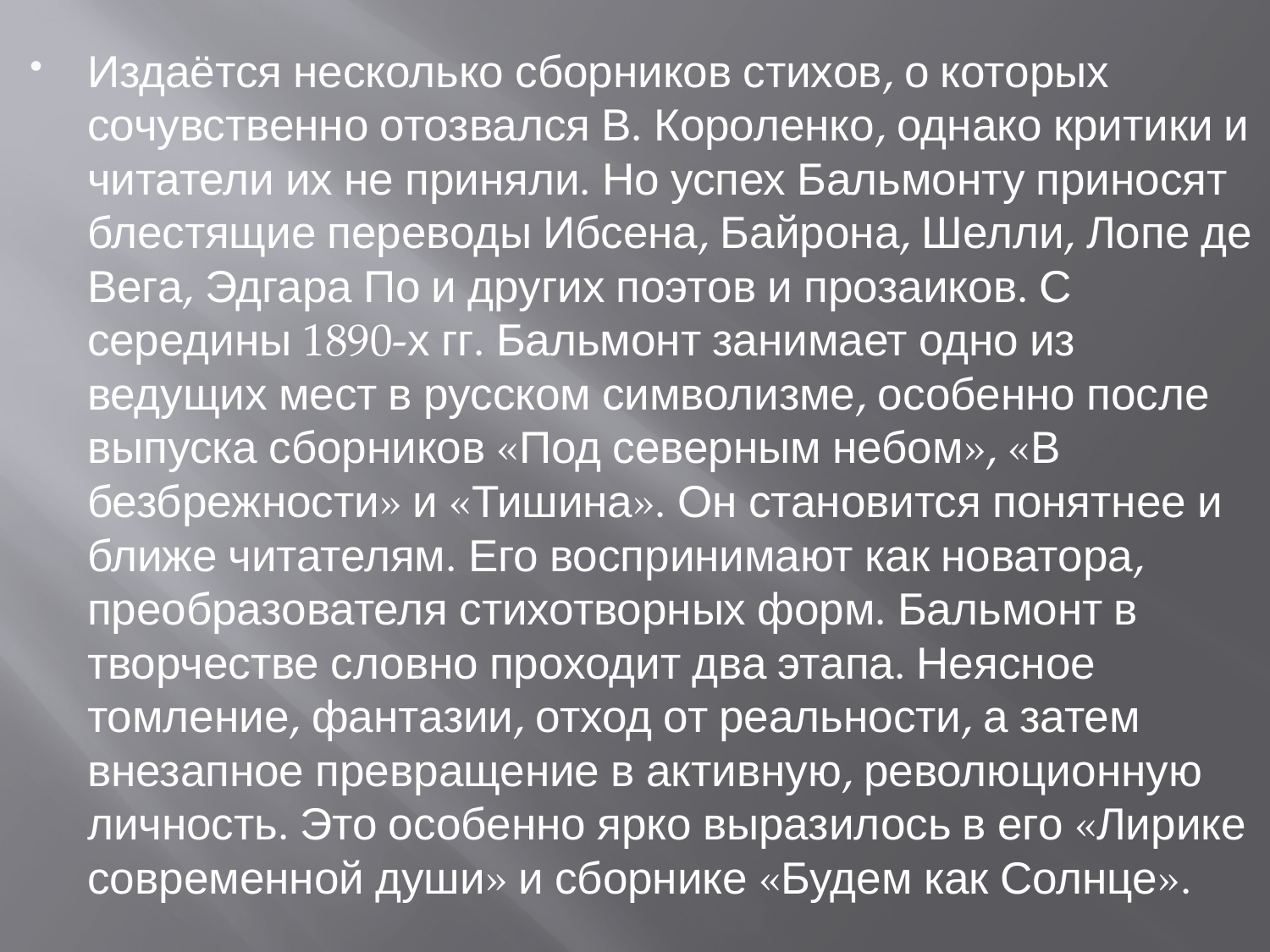

#
Издаётся несколько сборников стихов, о которых сочувственно отозвался В. Короленко, однако критики и читатели их не приняли. Но успех Бальмонту приносят блестящие переводы Ибсена, Байрона, Шелли, Лопе де Вега, Эдгара По и других поэтов и прозаиков. С середины 1890-х гг. Бальмонт занимает одно из ведущих мест в русском символизме, особенно после выпуска сборников «Под северным небом», «В безбрежности» и «Тишина». Он становится понятнее и ближе читателям. Его воспринимают как новатора, преобразователя стихотворных форм. Бальмонт в творчестве словно проходит два этапа. Неясное томление, фантазии, отход от реальности, а затем внезапное превращение в активную, революционную личность. Это особенно ярко выразилось в его «Лирике современной души» и сборнике «Будем как Солнце».